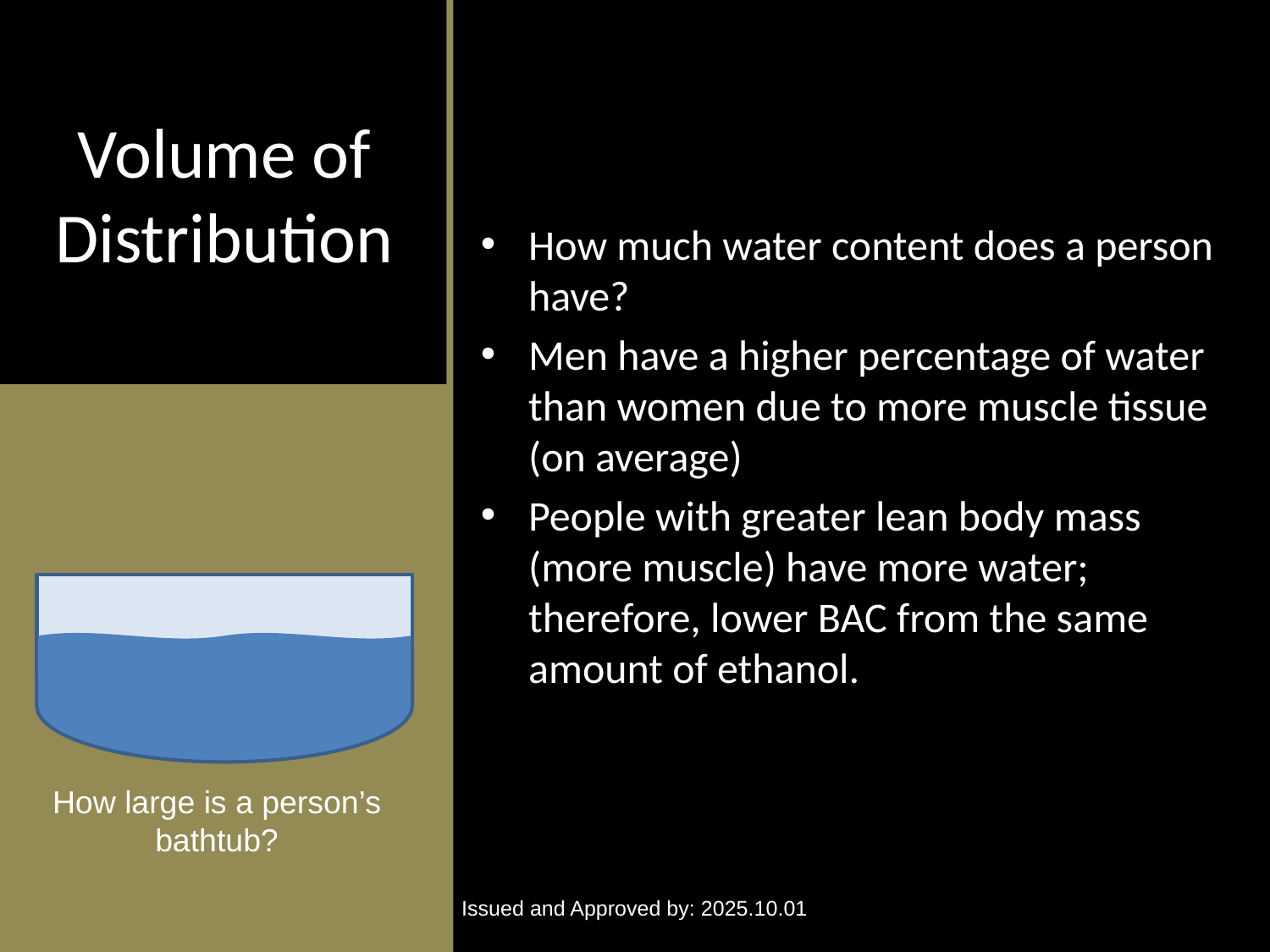

# Volume of Distribution
How much water content does a person have?
Men have a higher percentage of water than women due to more muscle tissue (on average)
People with greater lean body mass (more muscle) have more water; therefore, lower BAC from the same amount of ethanol.

How large is a person’s bathtub?
Issued and Approved by: 2025.10.01